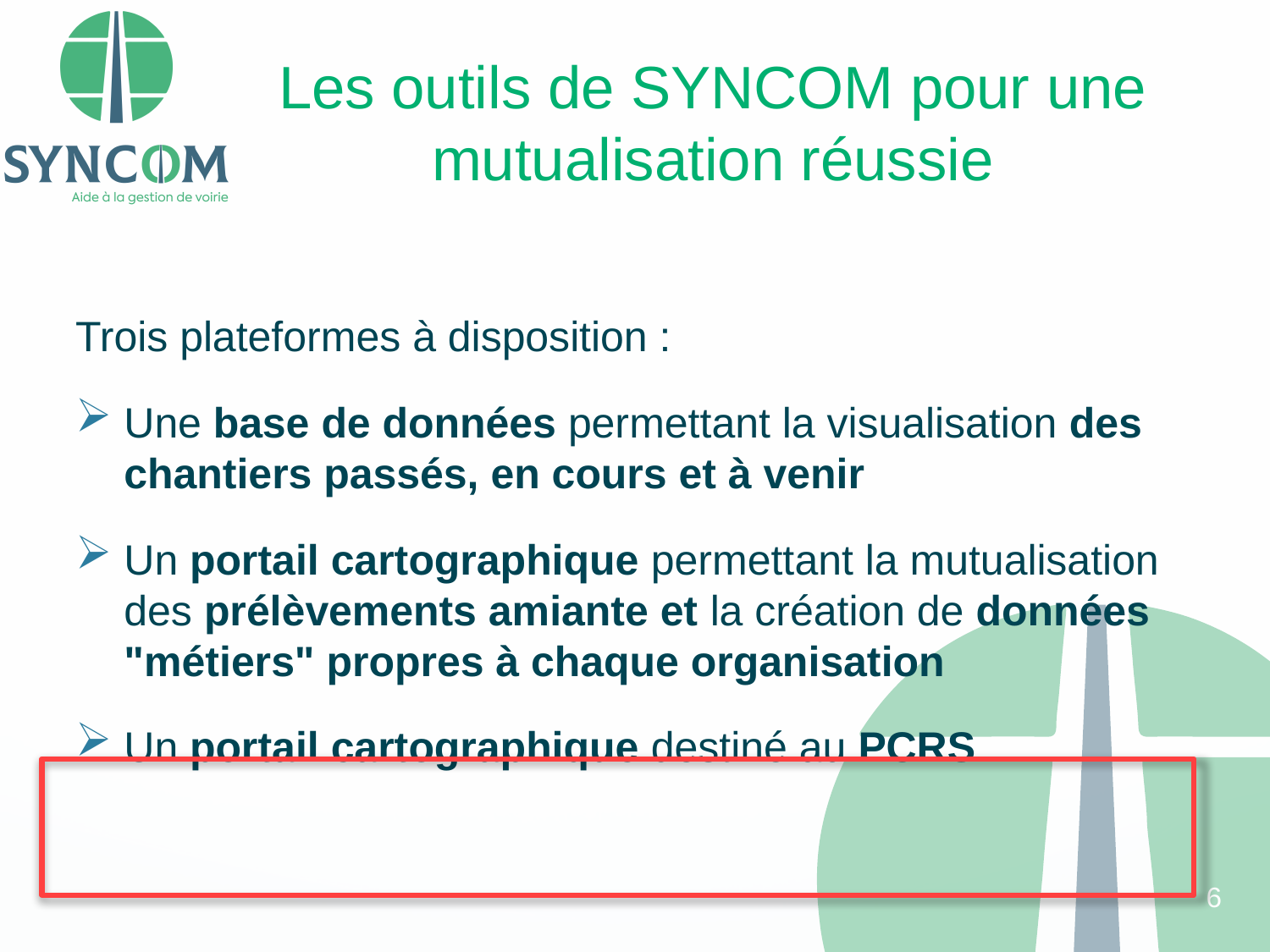

# Les outils de SYNCOM pour une mutualisation réussie
Trois plateformes à disposition :
Une base de données permettant la visualisation des chantiers passés, en cours et à venir
Un portail cartographique permettant la mutualisation des prélèvements amiante et la création de données "métiers" propres à chaque organisation
Un portail cartographique destiné au PCRS

6